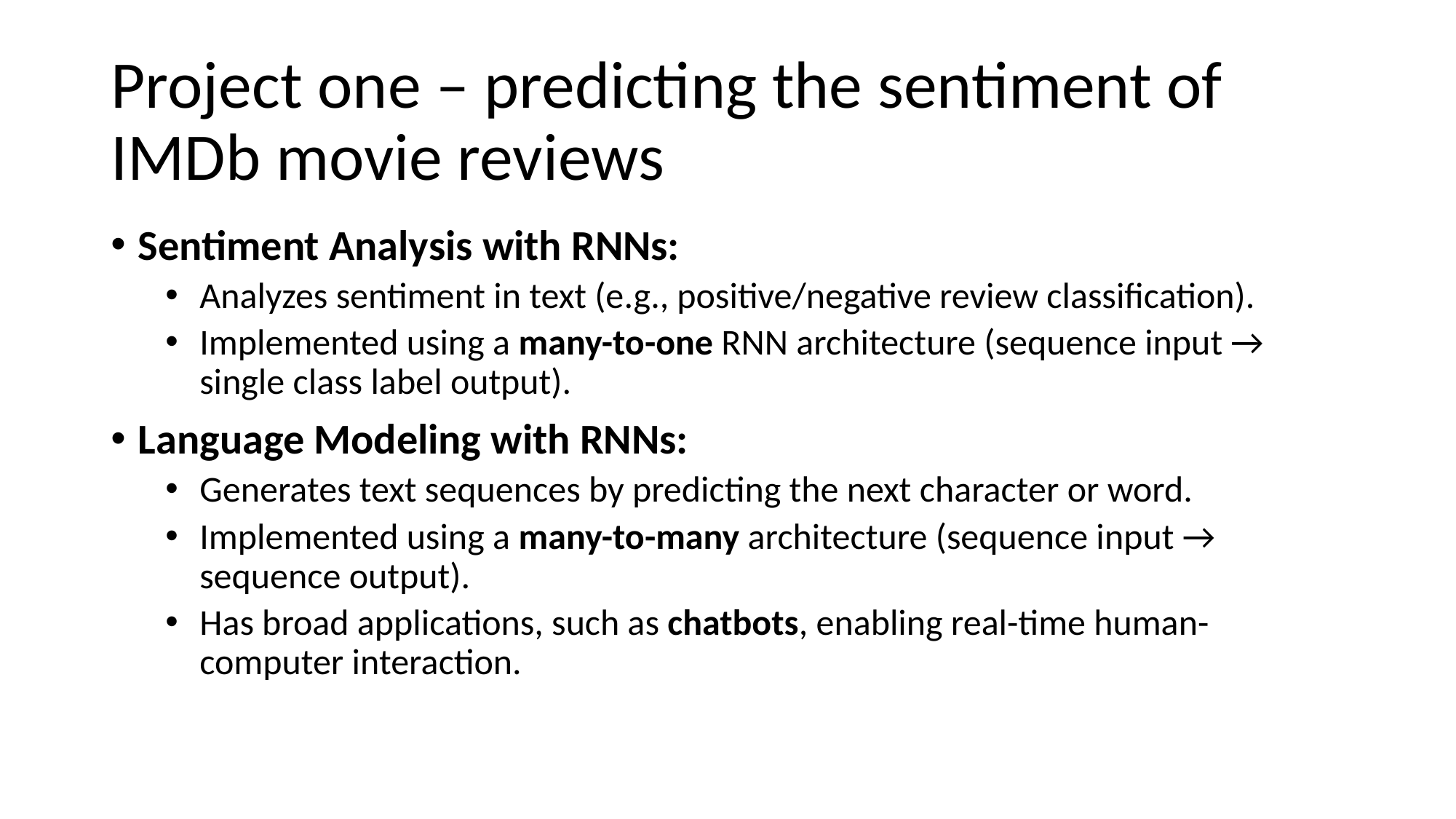

# Project one – predicting the sentiment of IMDb movie reviews
Sentiment Analysis with RNNs:
Analyzes sentiment in text (e.g., positive/negative review classification).
Implemented using a many-to-one RNN architecture (sequence input → single class label output).
Language Modeling with RNNs:
Generates text sequences by predicting the next character or word.
Implemented using a many-to-many architecture (sequence input → sequence output).
Has broad applications, such as chatbots, enabling real-time human-computer interaction.